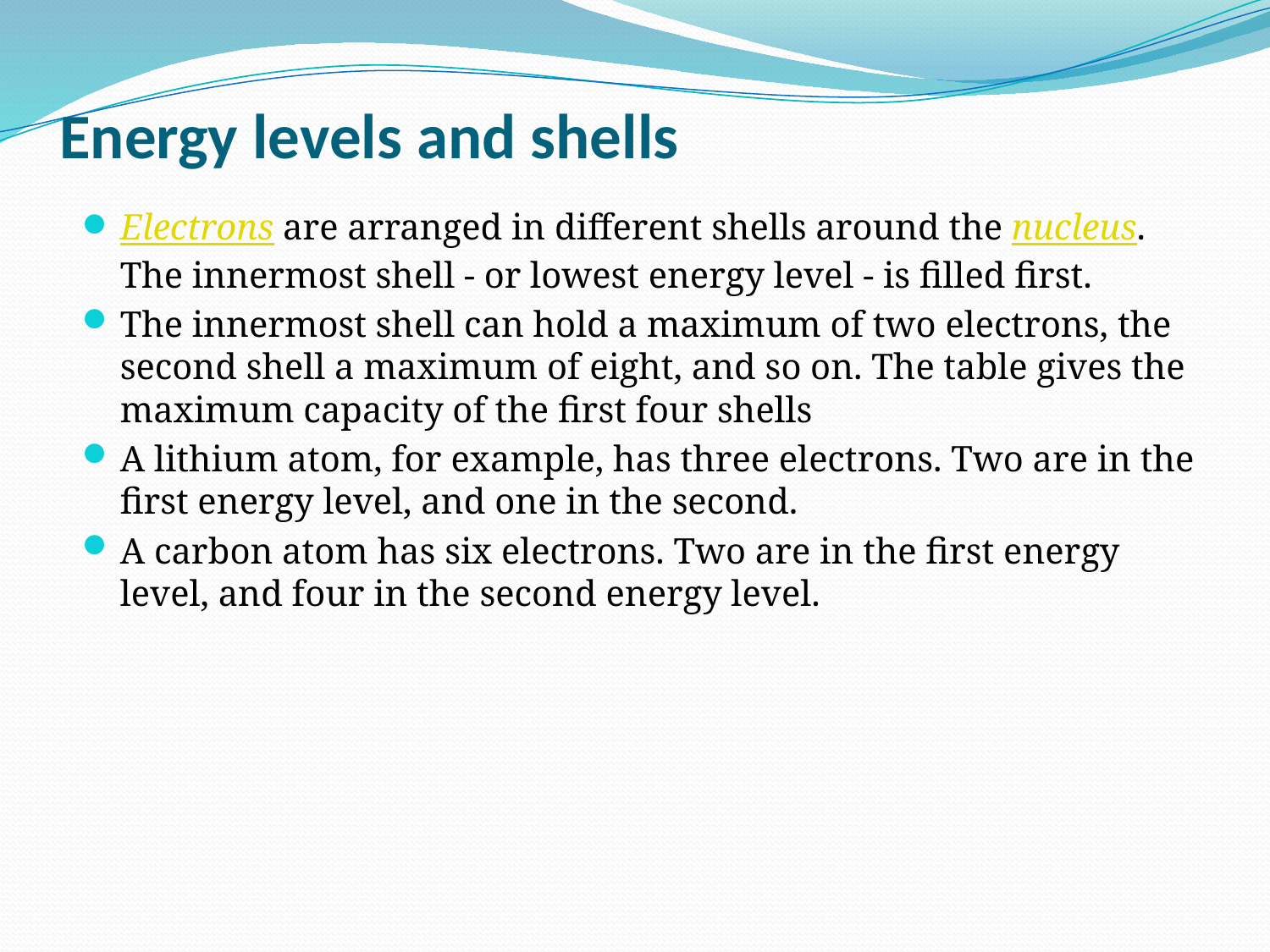

# Energy levels and shells
Electrons are arranged in different shells around the nucleus. The innermost shell - or lowest energy level - is filled first.
The innermost shell can hold a maximum of two electrons, the second shell a maximum of eight, and so on. The table gives the maximum capacity of the first four shells
A lithium atom, for example, has three electrons. Two are in the first energy level, and one in the second.
A carbon atom has six electrons. Two are in the first energy level, and four in the second energy level.